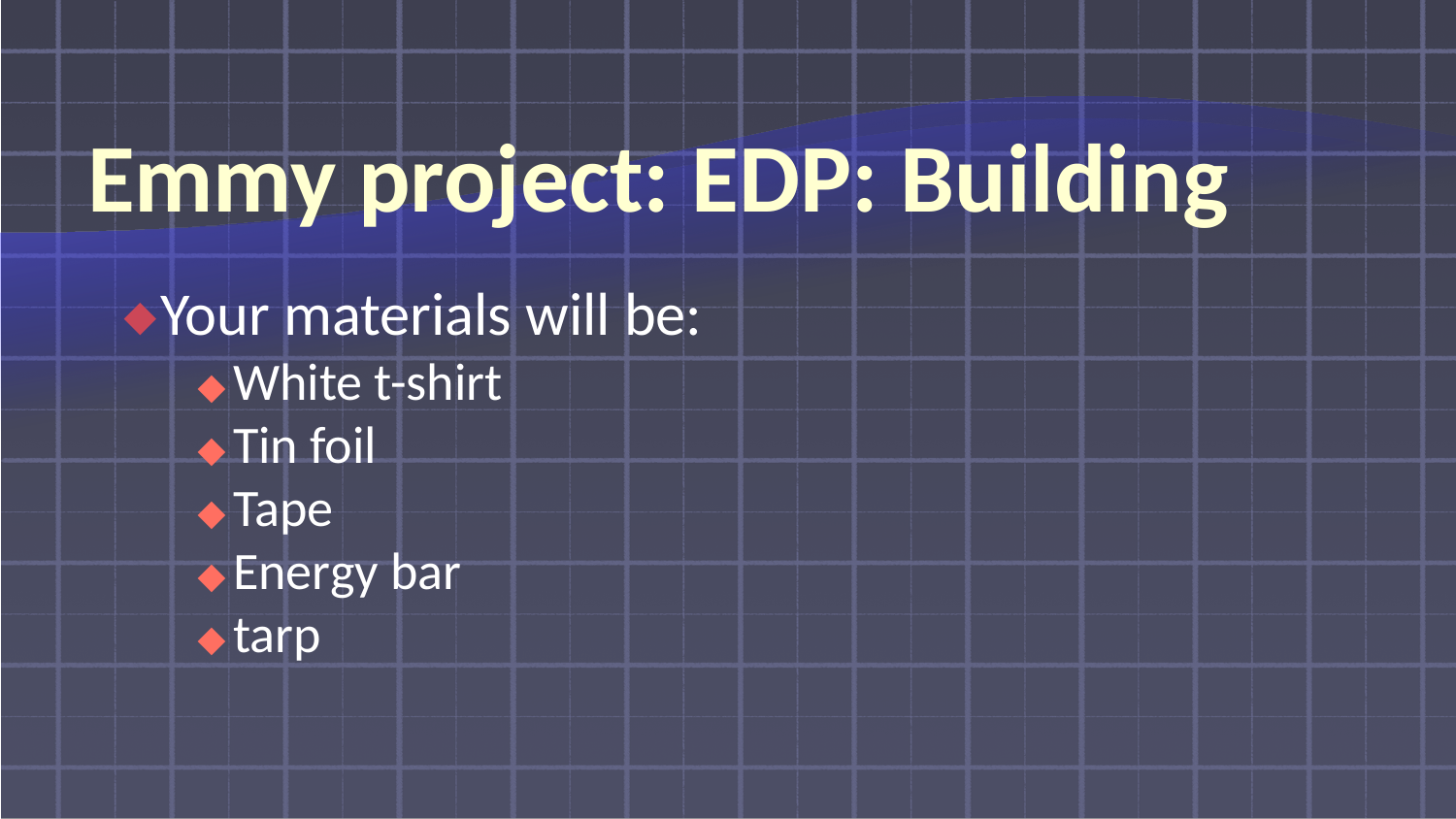

# Emmy project: EDP: Building
Your materials will be:
White t-shirt
Tin foil
Tape
Energy bar
tarp